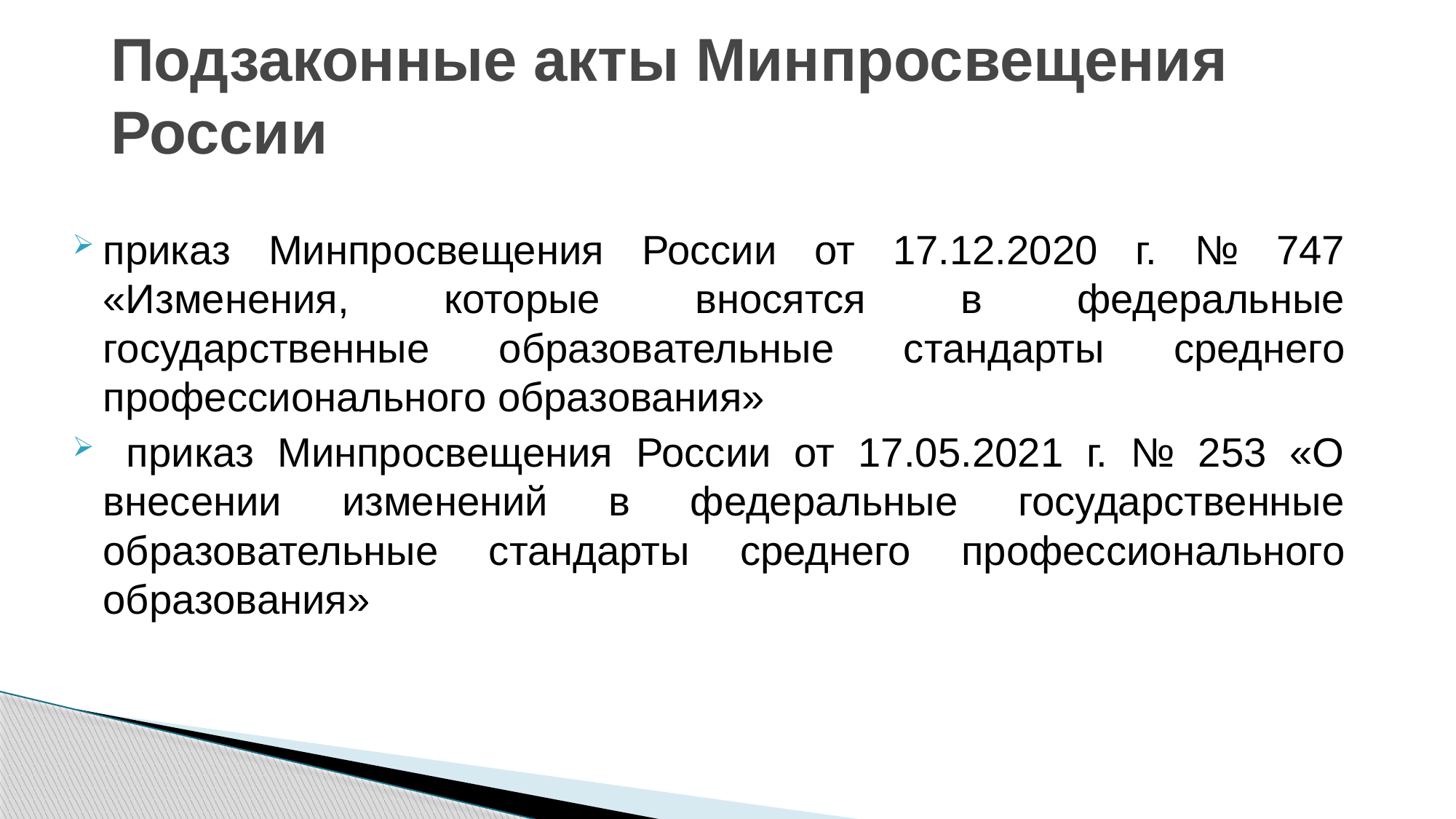

# Подзаконные акты Минпросвещения России
приказ Минпросвещения России от 17.12.2020 г. № 747 «Изменения, которые вносятся в федеральные государственные образовательные стандарты среднего профессионального образования»
 приказ Минпросвещения России от 17.05.2021 г. № 253 «О внесении изменений в федеральные государственные образовательные стандарты среднего профессионального образования»